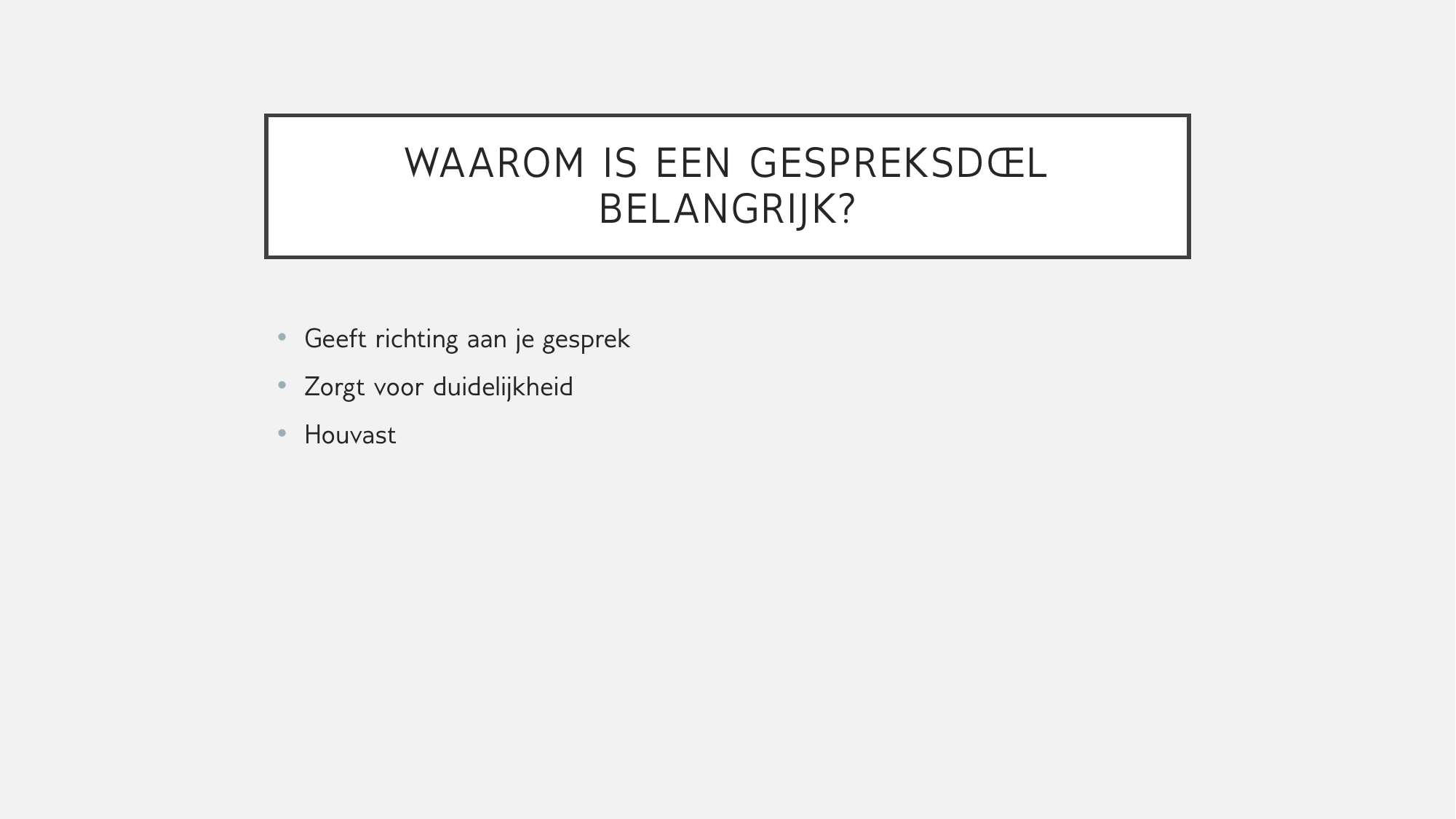

# Waarom is een gespreksdoel belangrijk?
Geeft richting aan je gesprek
Zorgt voor duidelijkheid
Houvast